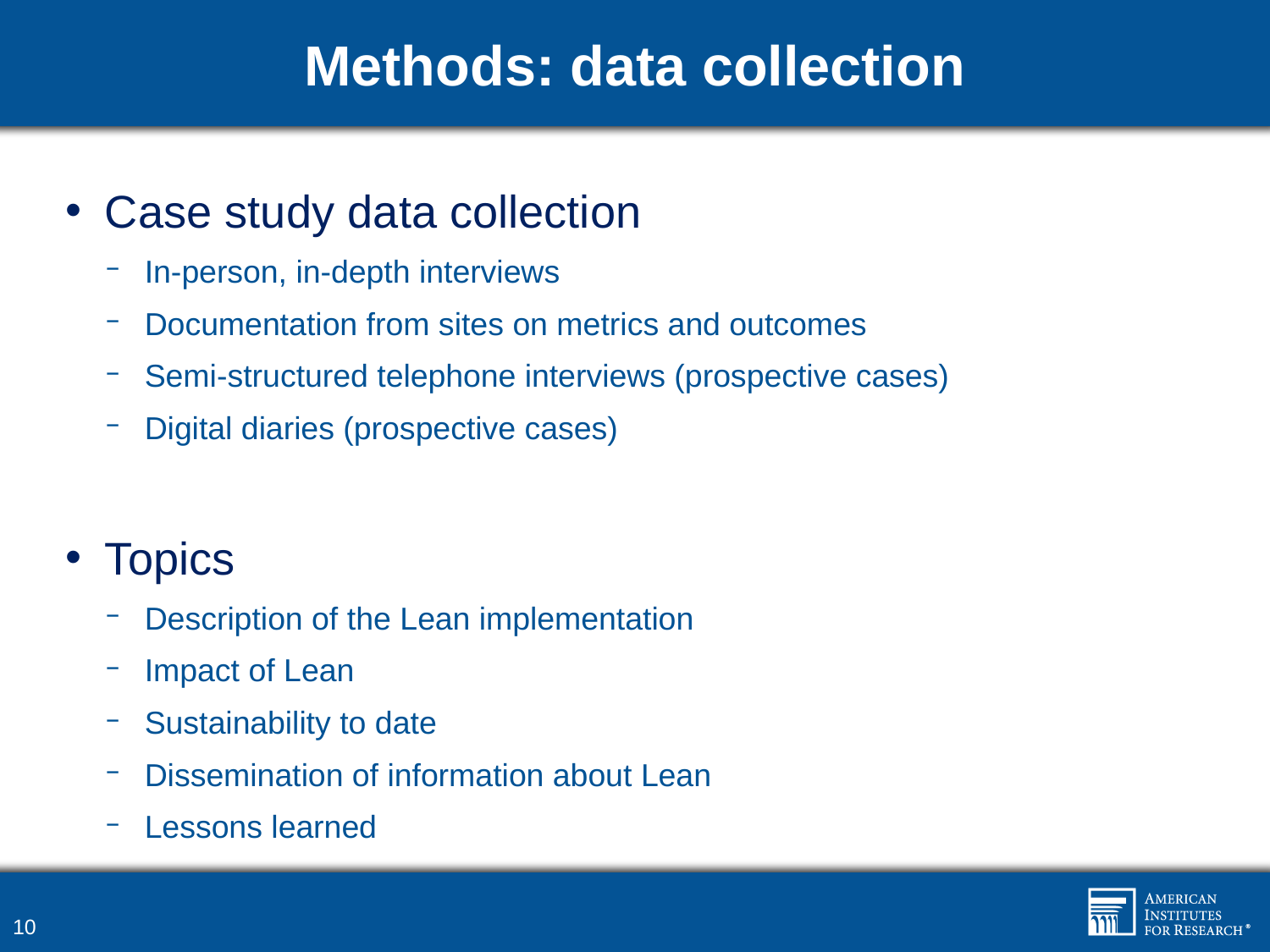

# Methods: data collection
Case study data collection
In-person, in-depth interviews
Documentation from sites on metrics and outcomes
Semi-structured telephone interviews (prospective cases)
Digital diaries (prospective cases)

Topics
Description of the Lean implementation
Impact of Lean
Sustainability to date
Dissemination of information about Lean
Lessons learned

10